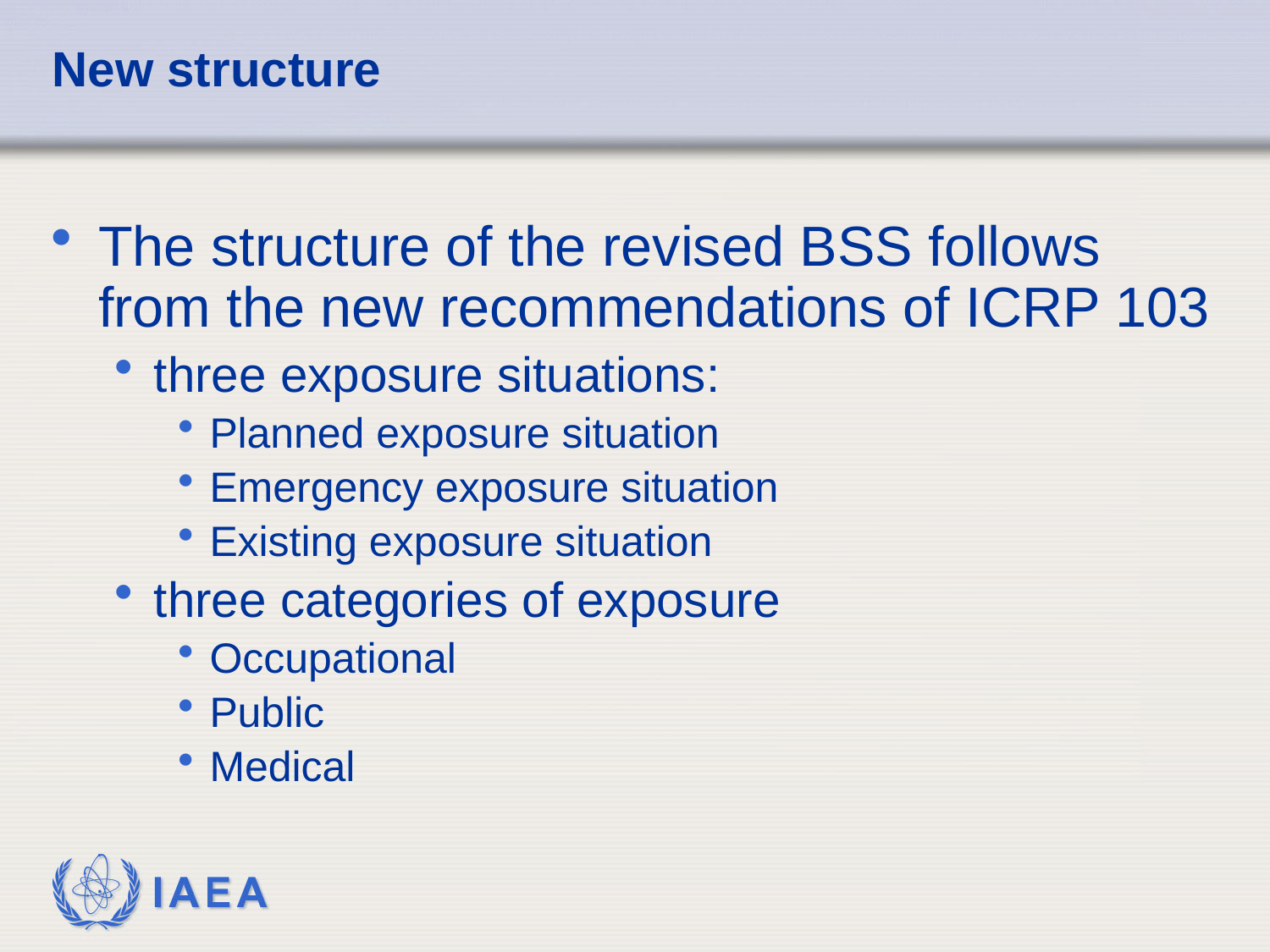

New structure
The structure of the revised BSS follows from the new recommendations of ICRP 103
three exposure situations:
Planned exposure situation
Emergency exposure situation
Existing exposure situation
three categories of exposure
Occupational
Public
Medical